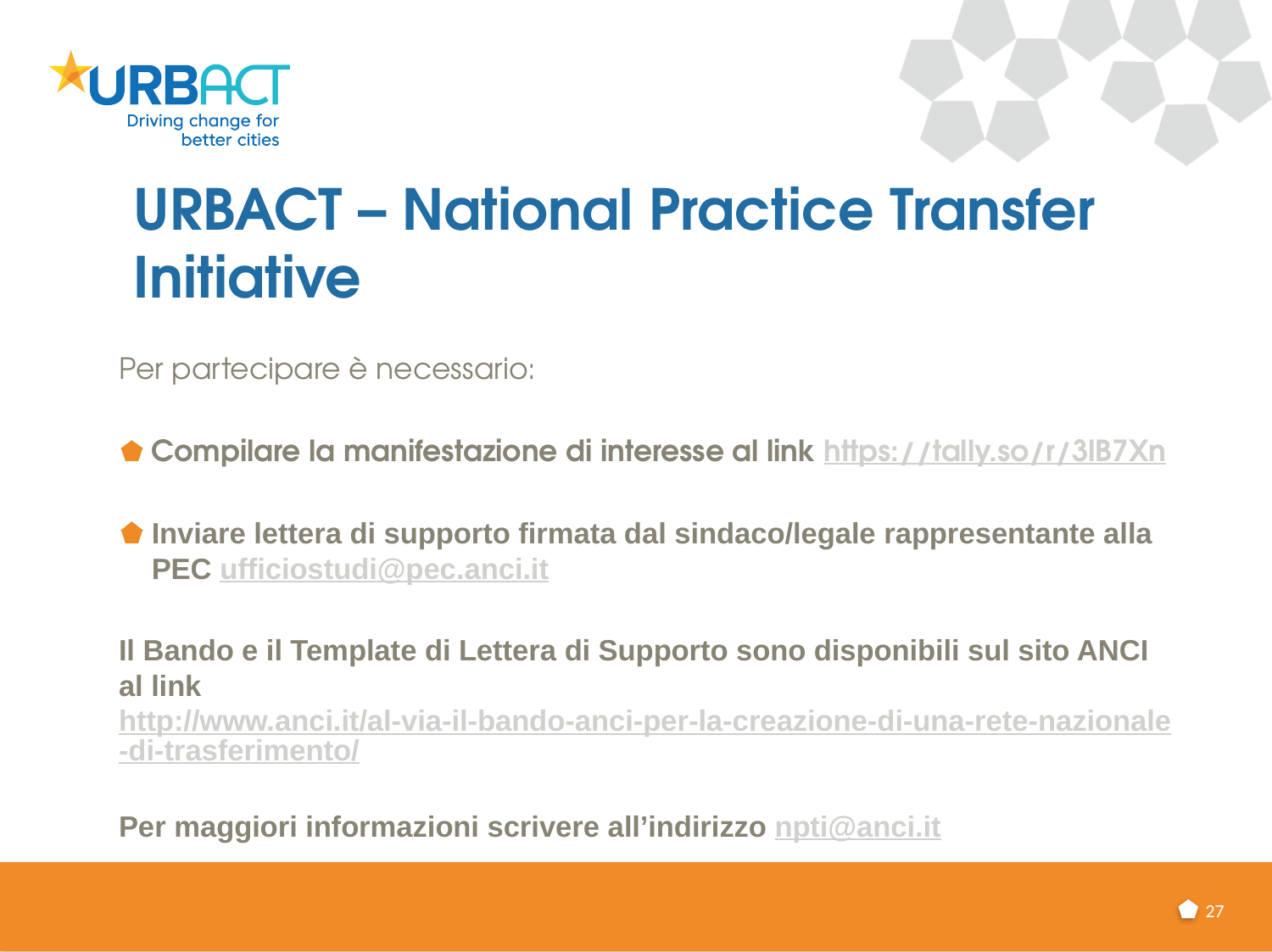

URBACT – National Practice Transfer Initiative

Per partecipare è necessario:

Compilare la manifestazione di interesse al link https://tally.so/r/3lB7Xn

Inviare lettera di supporto firmata dal sindaco/legale rappresentante alla PEC ufficiostudi@pec.anci.it

Il Bando e il Template di Lettera di Supporto sono disponibili sul sito ANCI al link http://www.anci.it/al-via-il-bando-anci-per-la-creazione-di-una-rete-nazionale-di-trasferimento/
Per maggiori informazioni scrivere all’indirizzo npti@anci.it
27